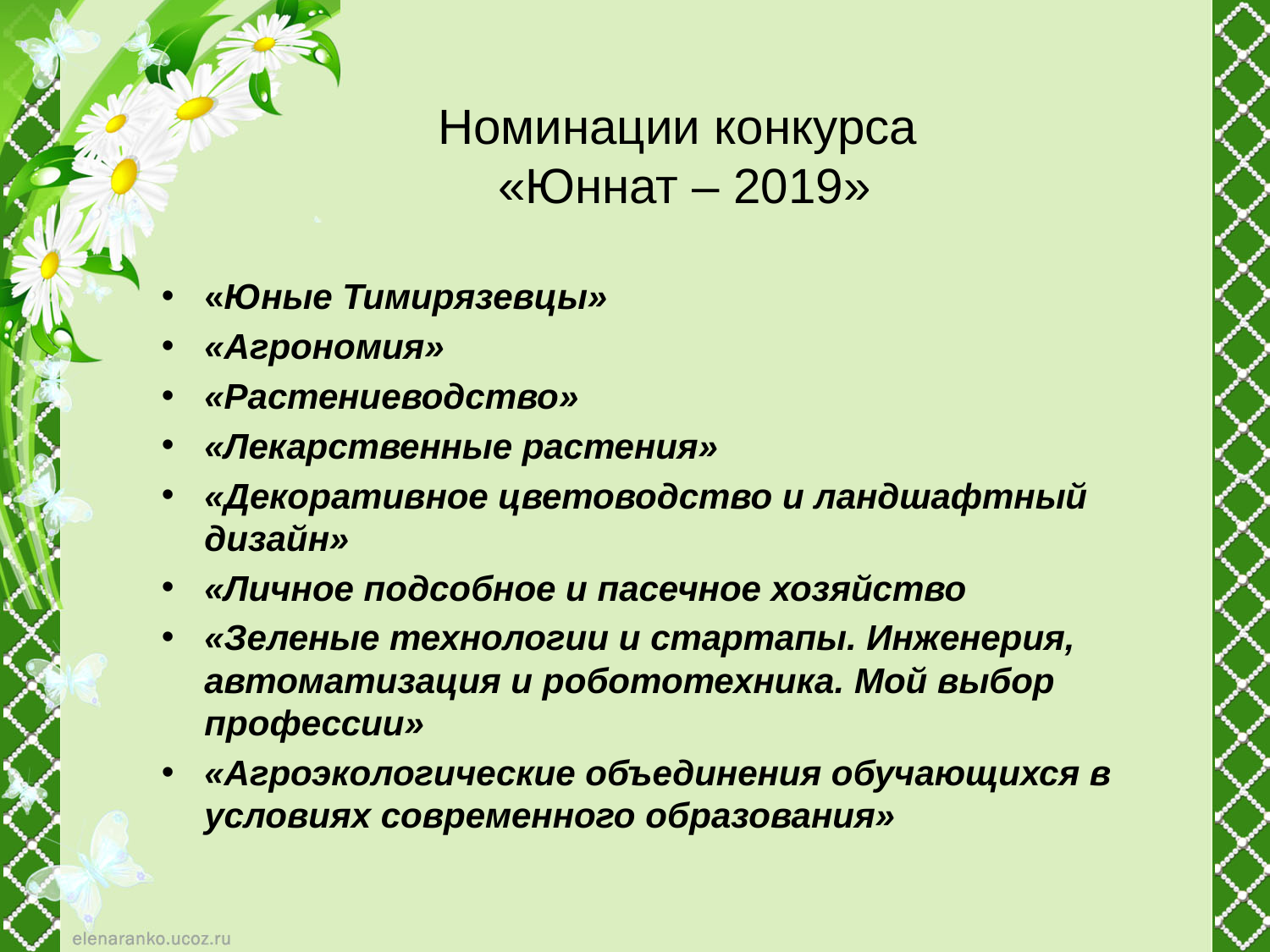

# Номинации конкурса «Юннат – 2019»
«Юные Тимирязевцы»
«Агрономия»
«Растениеводство»
«Лекарственные растения»
«Декоративное цветоводство и ландшафтный дизайн»
«Личное подсобное и пасечное хозяйство
«Зеленые технологии и стартапы. Инженерия, автоматизация и робототехника. Мой выбор профессии»
«Агроэкологические объединения обучающихся в условиях современного образования»